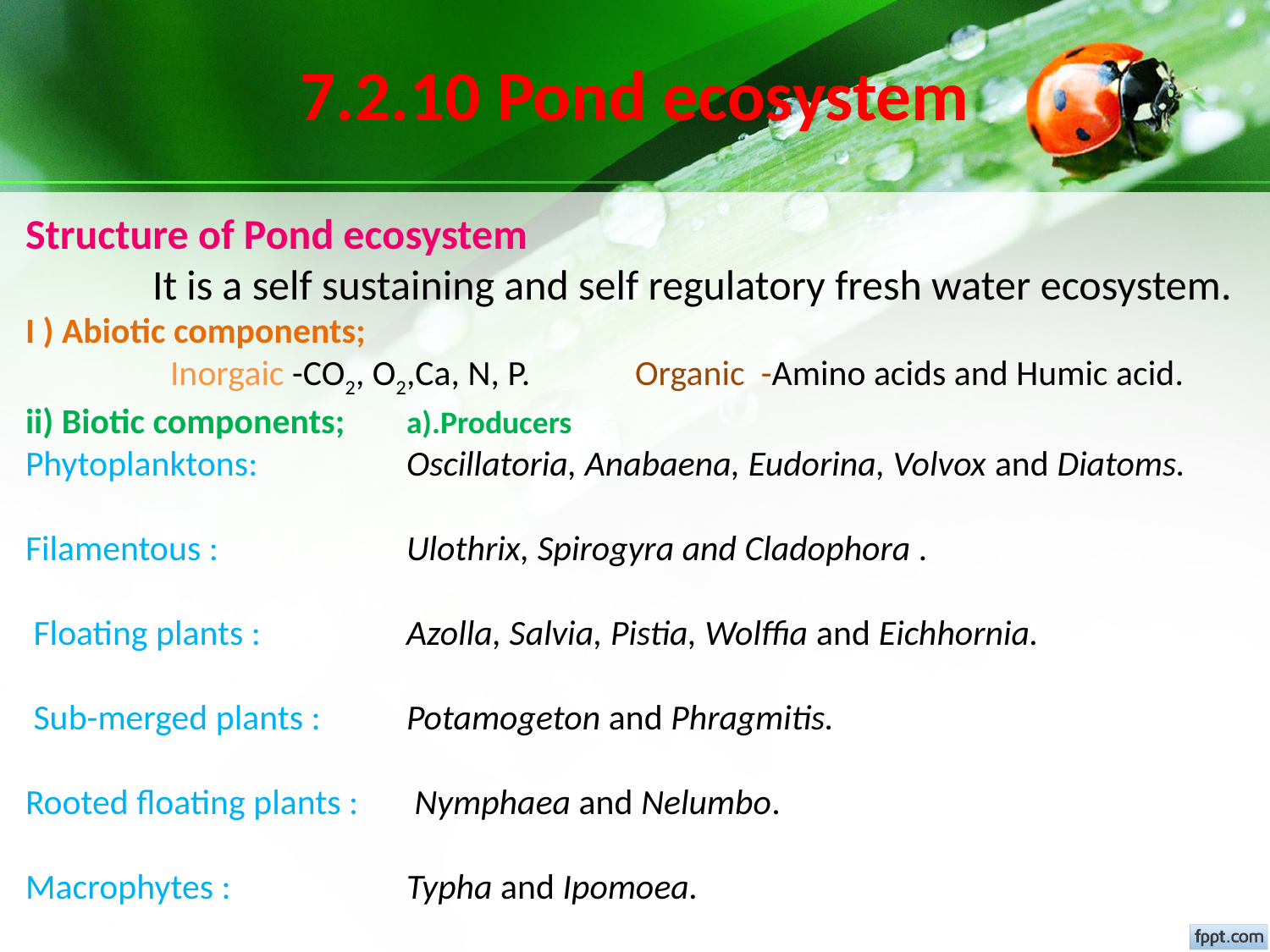

7.2.10 Pond ecosystem
Structure of Pond ecosystem
	It is a self sustaining and self regulatory fresh water ecosystem.
I ) Abiotic components;
                  Inorgaic -CO2, O2,Ca, N, P.             Organic  -Amino acids and Humic acid.
ii) Biotic components;	a).Producers
Phytoplanktons:  		Oscillatoria, Anabaena, Eudorina, Volvox and Diatoms.

Filamentous :		Ulothrix, Spirogyra and Cladophora .

 Floating plants : 		Azolla, Salvia, Pistia, Wolffia and Eichhornia.

 Sub-merged plants : 	Potamogeton and Phragmitis.

Rooted floating plants :	 Nymphaea and Nelumbo.

Macrophytes :		Typha and Ipomoea.